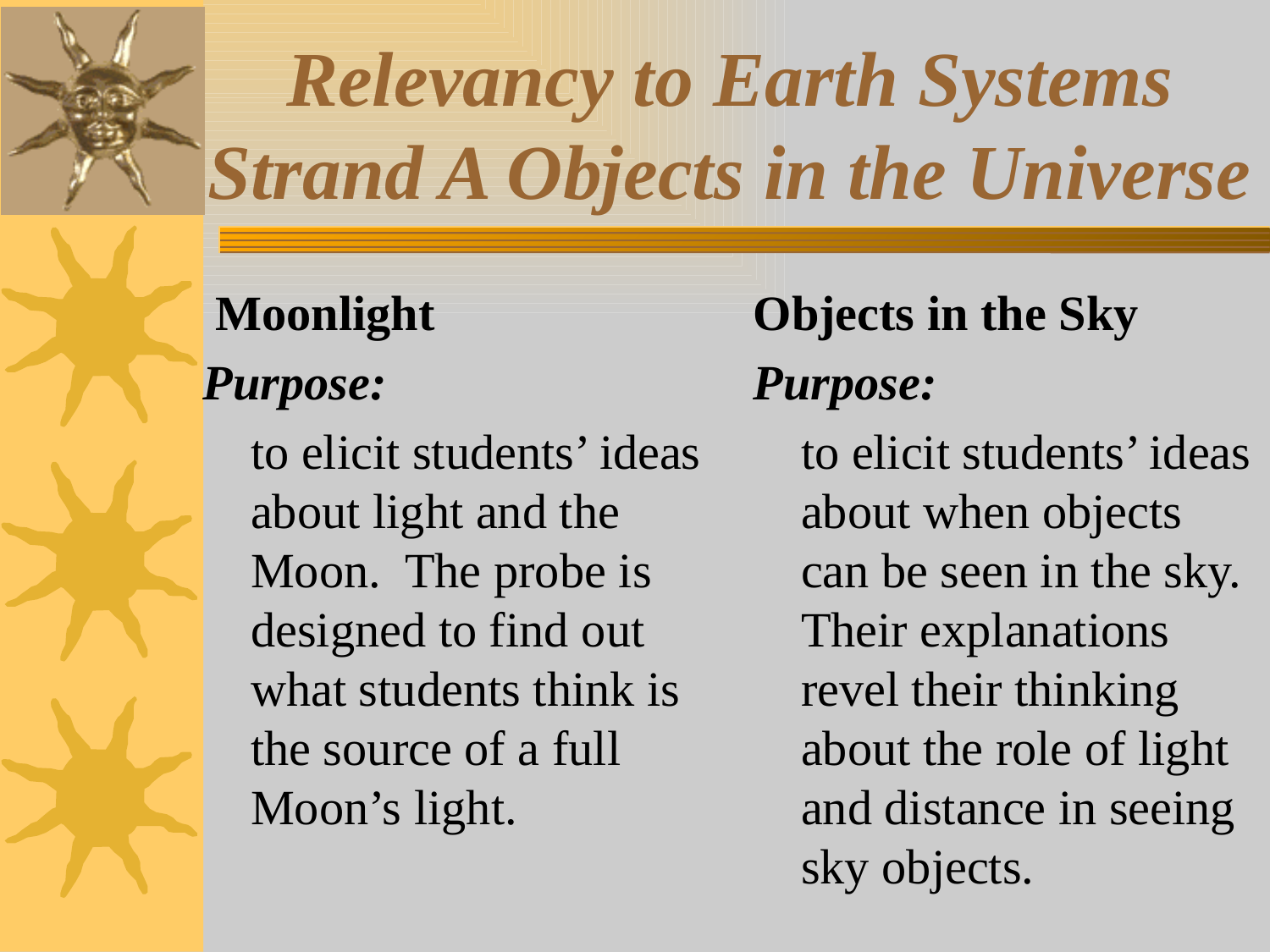

# Relevancy to Earth Systems Strand A Objects in the Universe
 Moonlight
Purpose:
	to elicit students’ ideas about light and the Moon.  The probe is designed to find out what students think is the source of a full Moon’s light.
Objects in the Sky
Purpose:
	to elicit students’ ideas about when objects can be seen in the sky.  Their explanations revel their thinking about the role of light and distance in seeing sky objects.